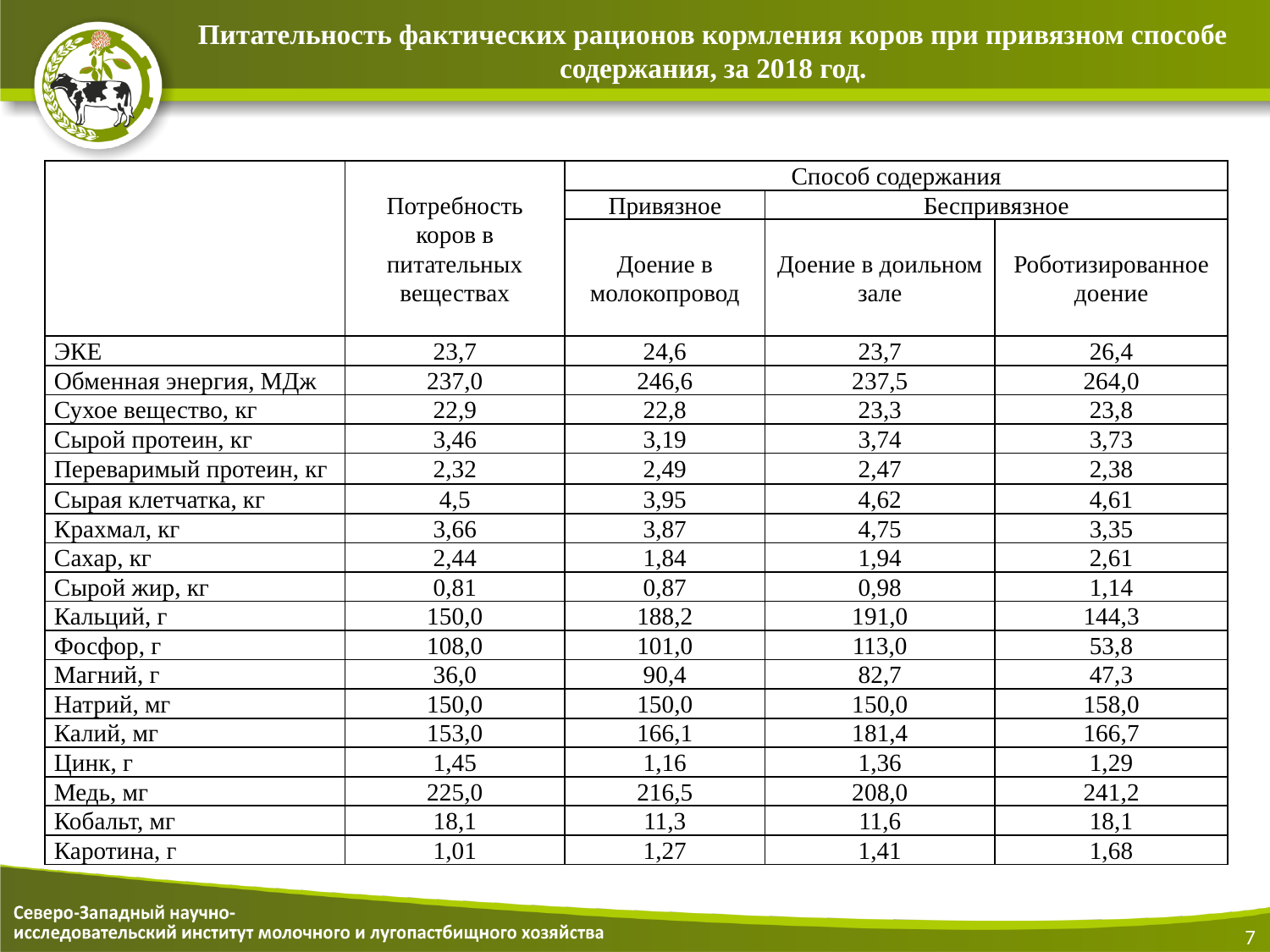

# Питательность фактических рационов кормления коров при привязном способе содержания, за 2018 год.
|  | Потребность коров в питательных веществах | Способ содержания |  |  |
| --- | --- | --- | --- | --- |
|  |  | Привязное | Беспривязное |  |
|  |  | Доение в молокопровод | Доение в доильном зале | Роботизированное доение |
| ЭКЕ | 23,7 | 24,6 | 23,7 | 26,4 |
| Обменная энергия, МДж | 237,0 | 246,6 | 237,5 | 264,0 |
| Сухое вещество, кг | 22,9 | 22,8 | 23,3 | 23,8 |
| Сырой протеин, кг | 3,46 | 3,19 | 3,74 | 3,73 |
| Переваримый протеин, кг | 2,32 | 2,49 | 2,47 | 2,38 |
| Сырая клетчатка, кг | 4,5 | 3,95 | 4,62 | 4,61 |
| Крахмал, кг | 3,66 | 3,87 | 4,75 | 3,35 |
| Сахар, кг | 2,44 | 1,84 | 1,94 | 2,61 |
| Сырой жир, кг | 0,81 | 0,87 | 0,98 | 1,14 |
| Кальций, г | 150,0 | 188,2 | 191,0 | 144,3 |
| Фосфор, г | 108,0 | 101,0 | 113,0 | 53,8 |
| Магний, г | 36,0 | 90,4 | 82,7 | 47,3 |
| Натрий, мг | 150,0 | 150,0 | 150,0 | 158,0 |
| Калий, мг | 153,0 | 166,1 | 181,4 | 166,7 |
| Цинк, г | 1,45 | 1,16 | 1,36 | 1,29 |
| Медь, мг | 225,0 | 216,5 | 208,0 | 241,2 |
| Кобальт, мг | 18,1 | 11,3 | 11,6 | 18,1 |
| Каротина, г | 1,01 | 1,27 | 1,41 | 1,68 |
7